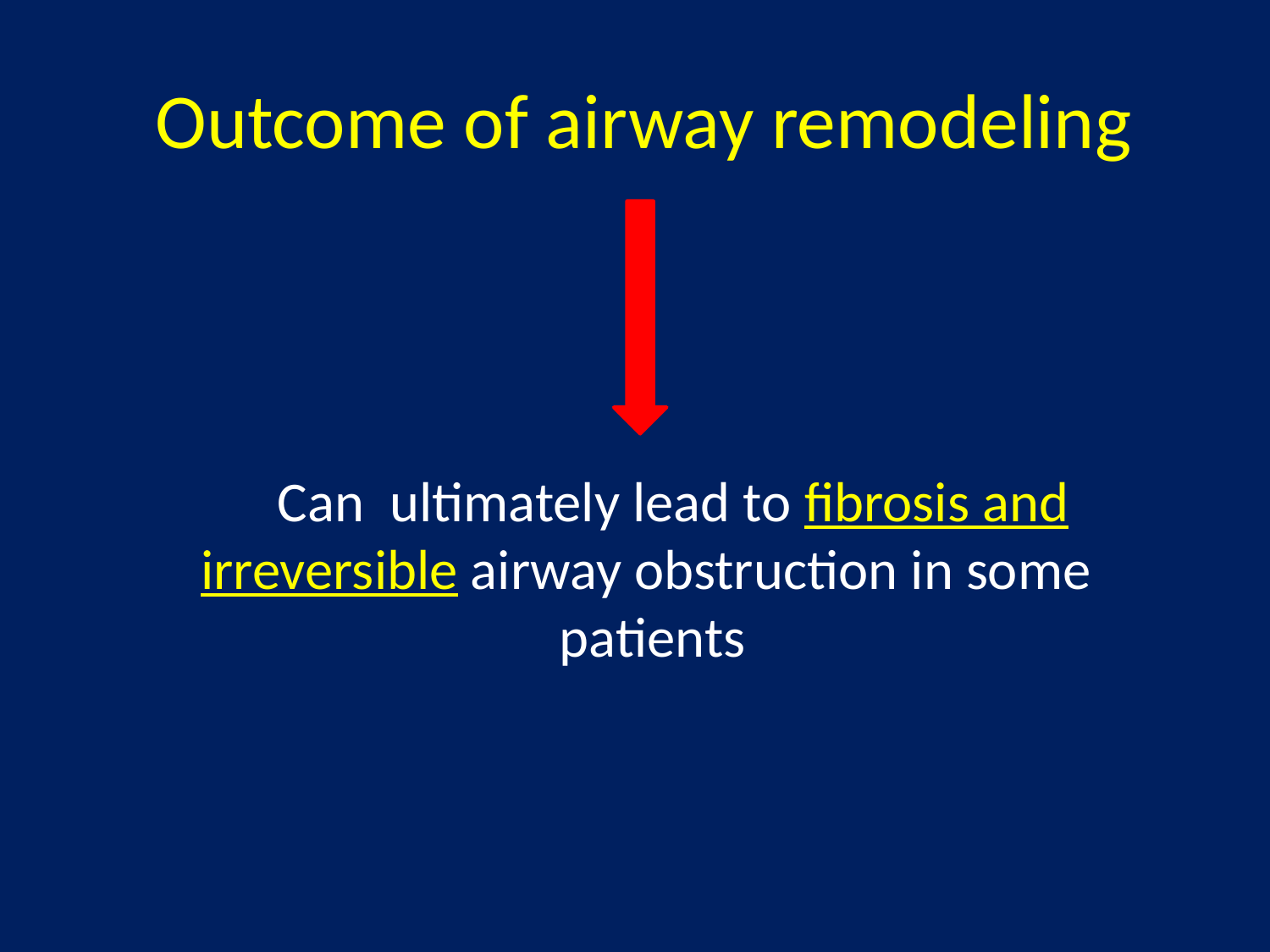

# Outcome of airway remodeling

      Can  ultimately lead to fibrosis and irreversible airway obstruction in some   patients